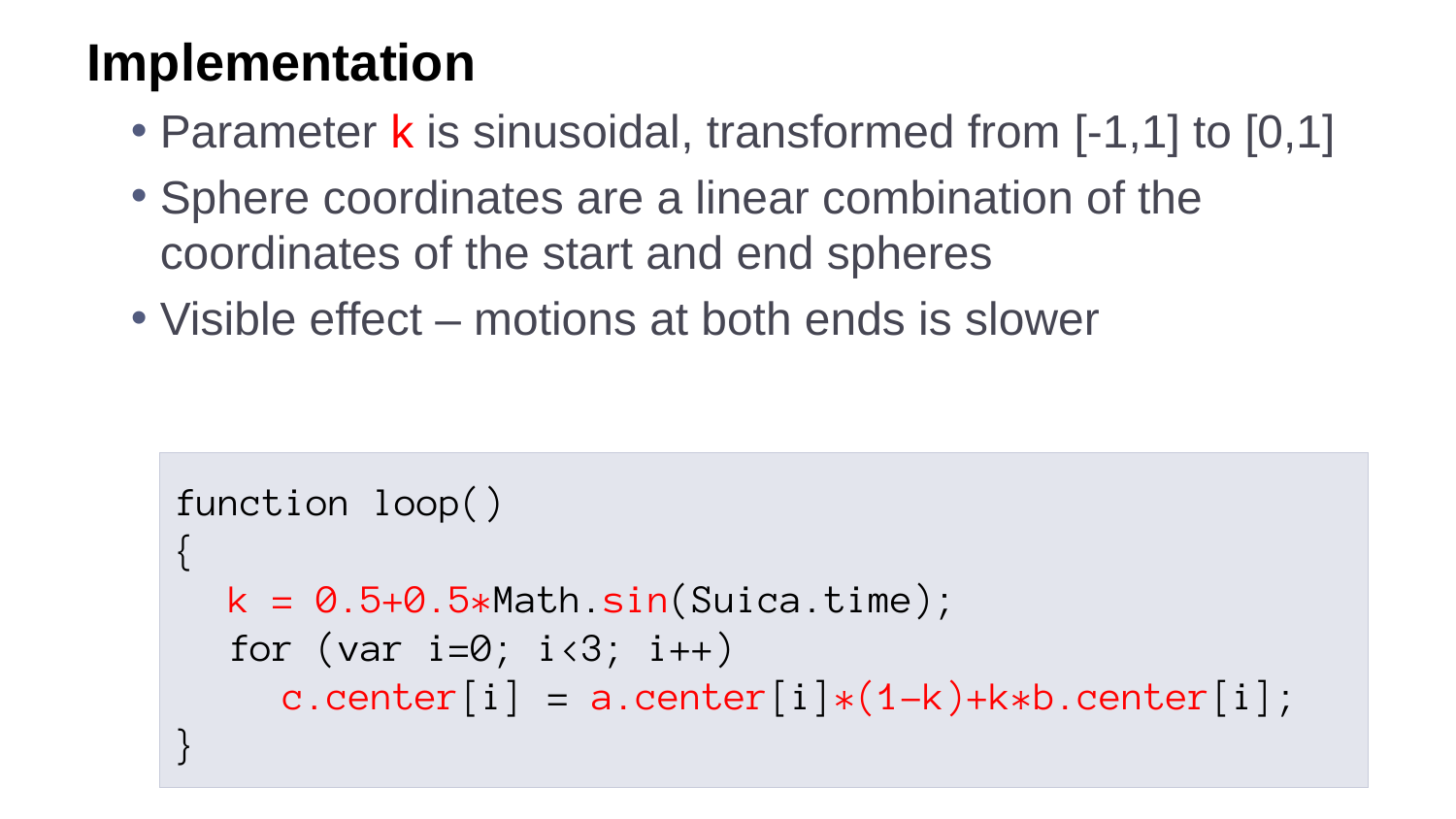

Implementation
Parameter k is sinusoidal, transformed from [-1,1] to [0,1]
Sphere coordinates are a linear combination of the coordinates of the start and end spheres
Visible effect – motions at both ends is slower
function loop()
{
	k = 0.5+0.5*Math.sin(Suica.time);
	for (var i=0; i<3; i++)
		c.center[i] = a.center[i]*(1-k)+k*b.center[i];
}